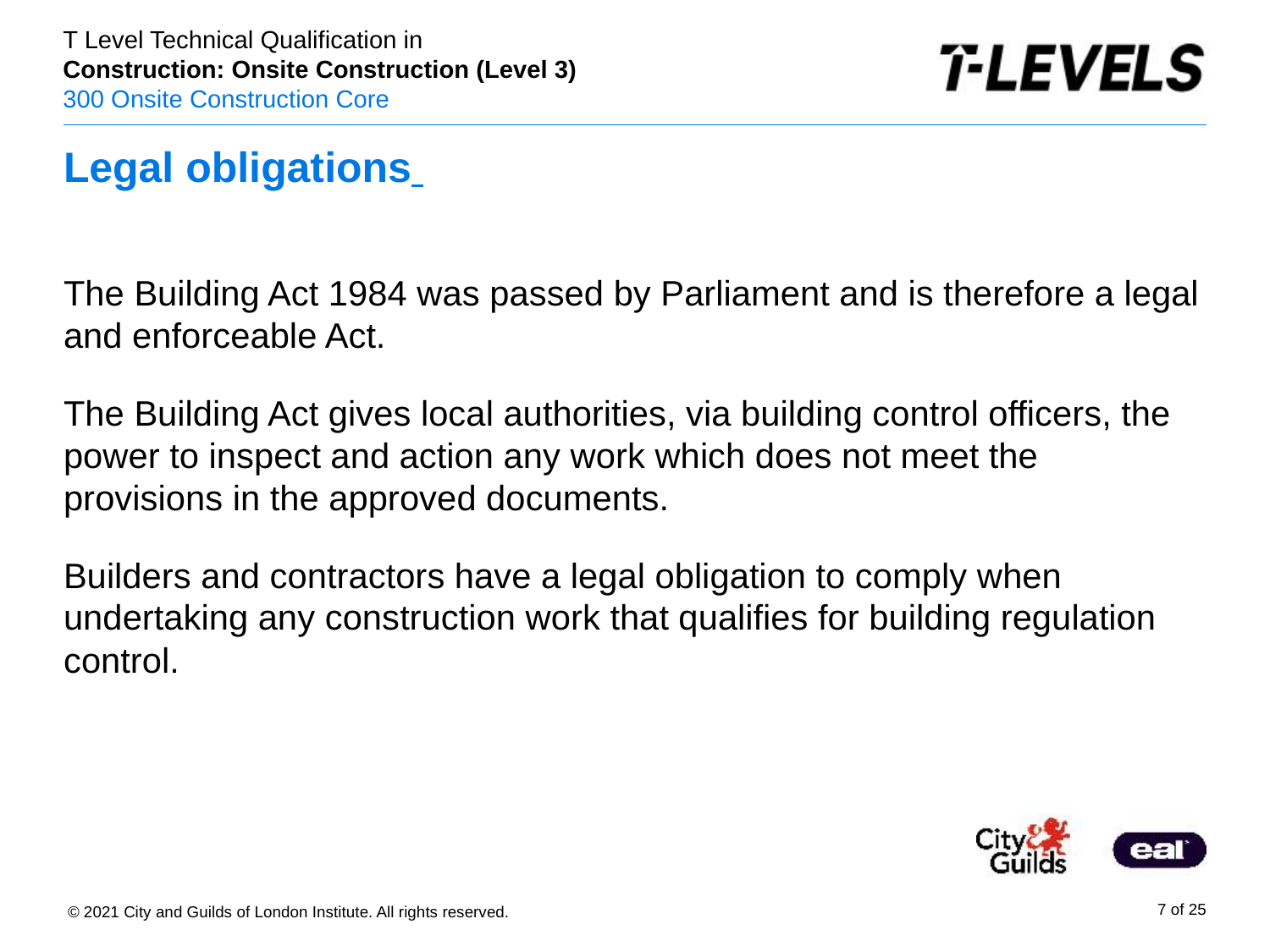

# Legal obligations

The Building Act 1984 was passed by Parliament and is therefore a legal and enforceable Act.
The Building Act gives local authorities, via building control officers, the power to inspect and action any work which does not meet the provisions in the approved documents.
Builders and contractors have a legal obligation to comply when undertaking any construction work that qualifies for building regulation control.